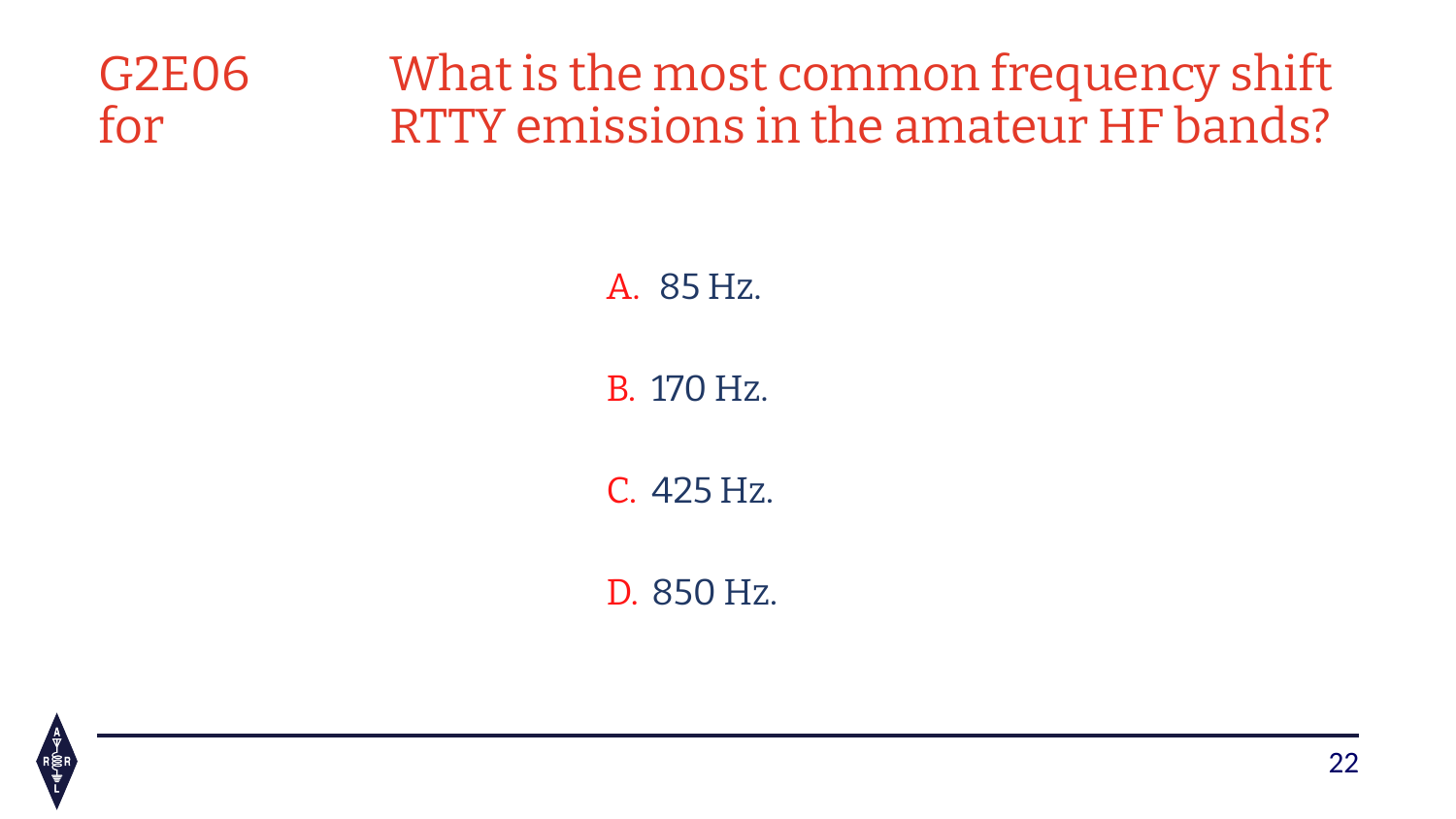

# G2E06 	What is the most common frequency shift for 		RTTY emissions in the amateur HF bands?

 85 Hz.

170 Hz.

425 Hz.

850 Hz.
22